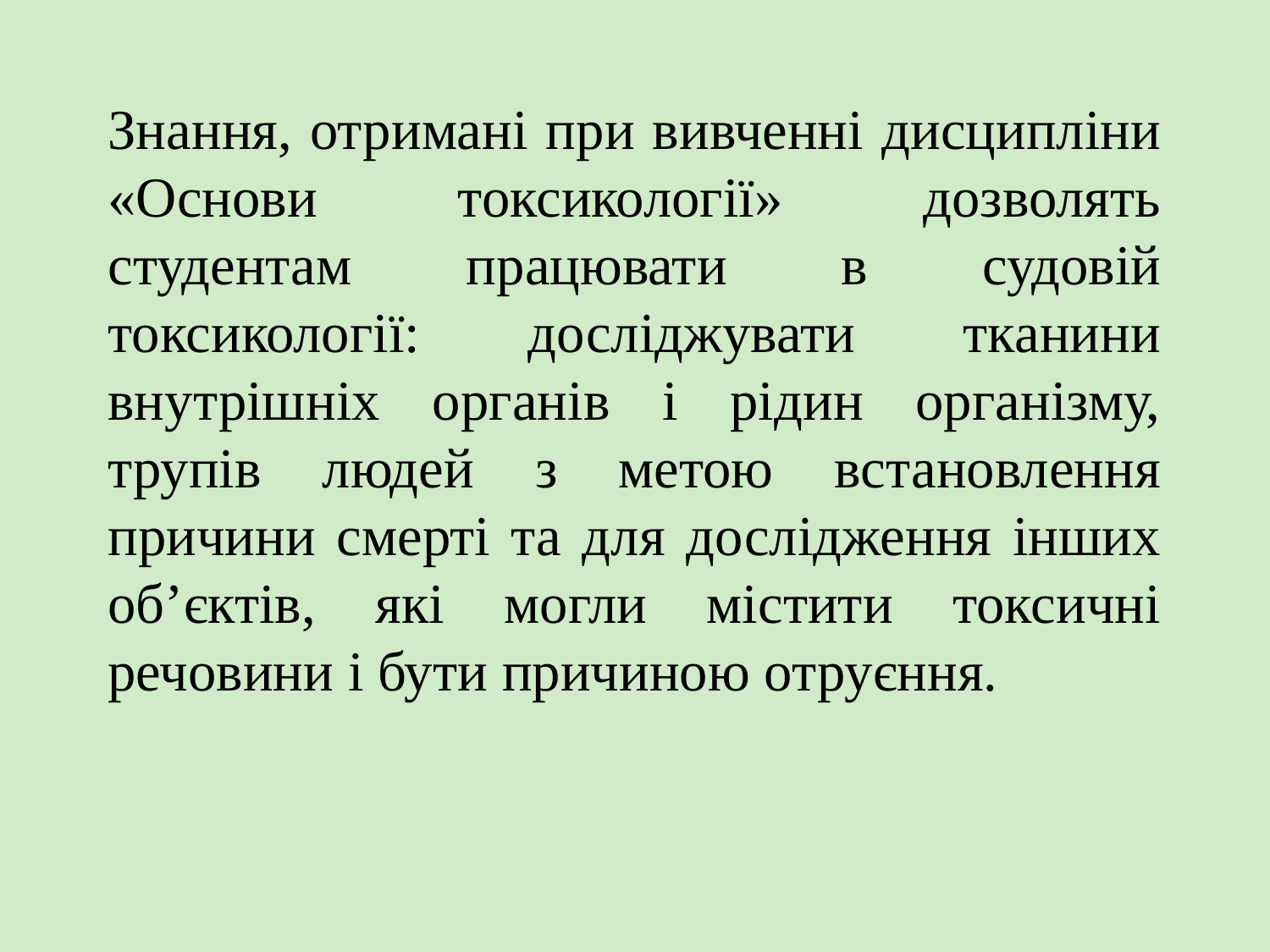

# Знання, отримані при вивченні дисципліни «Основи токсикології» дозволять студентам працювати в судовій токсикології: досліджувати тканини внутрішніх органів і рідин організму, трупів людей з метою встановлення причини смерті та для дослідження інших об’єктів, які могли містити токсичні речовини і бути причиною отруєння.